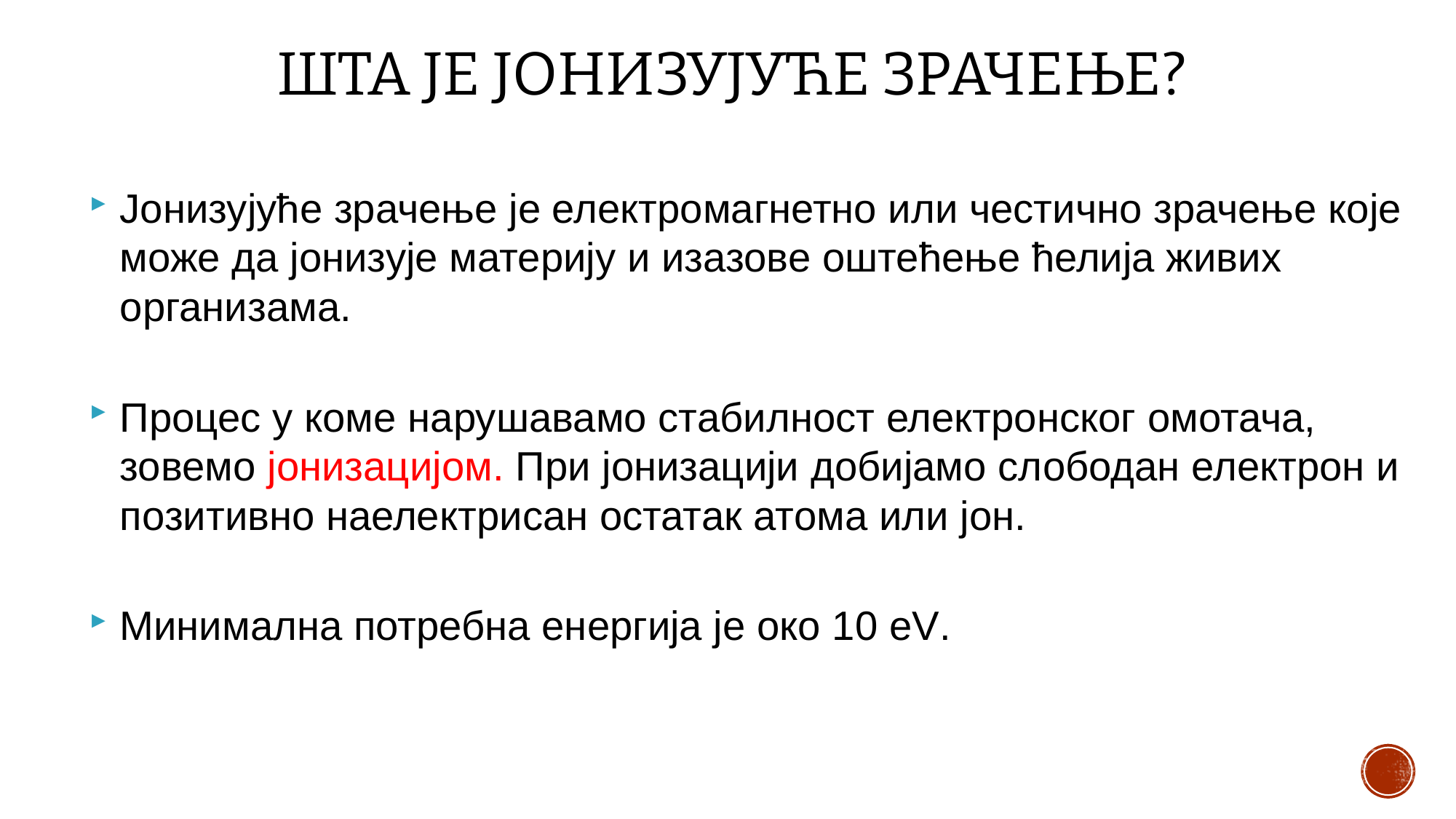

# Шта је јонизујуће зрачење?
Јонизујуће зрачење је електромагнетно или честично зрачење које може да јонизује материју и изазове оштећење ћелија живих организама.

Процес у коме нарушавамо стабилност електронског омотача, зовемо јонизацијом. При јонизацији добијамо слободан електрон и позитивно наелектрисан остатак атома или јон.

Минимална потребна енергија је око 10 eV.